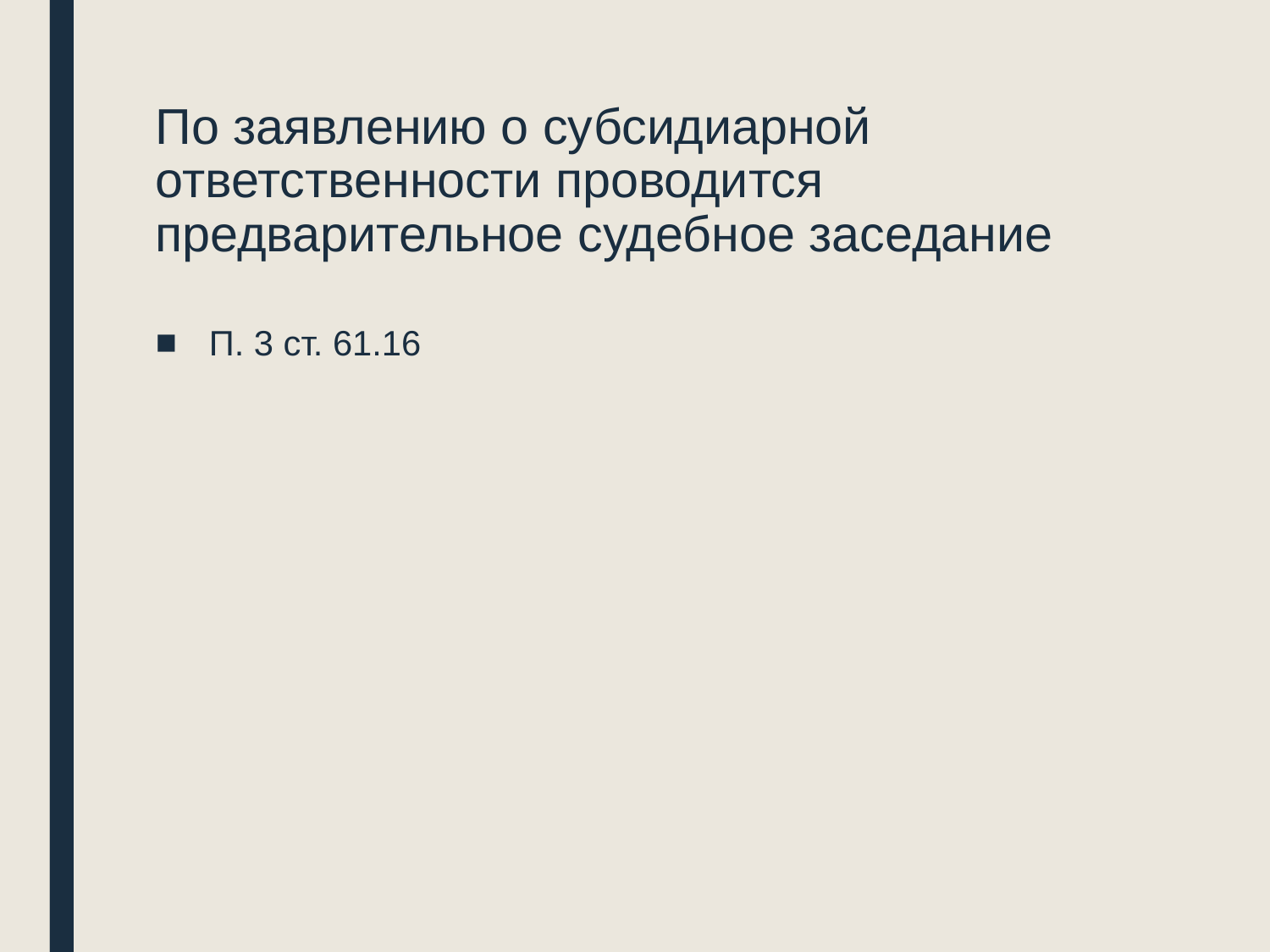

# По заявлению о субсидиарной ответственности проводится предварительное судебное заседание
П. 3 ст. 61.16